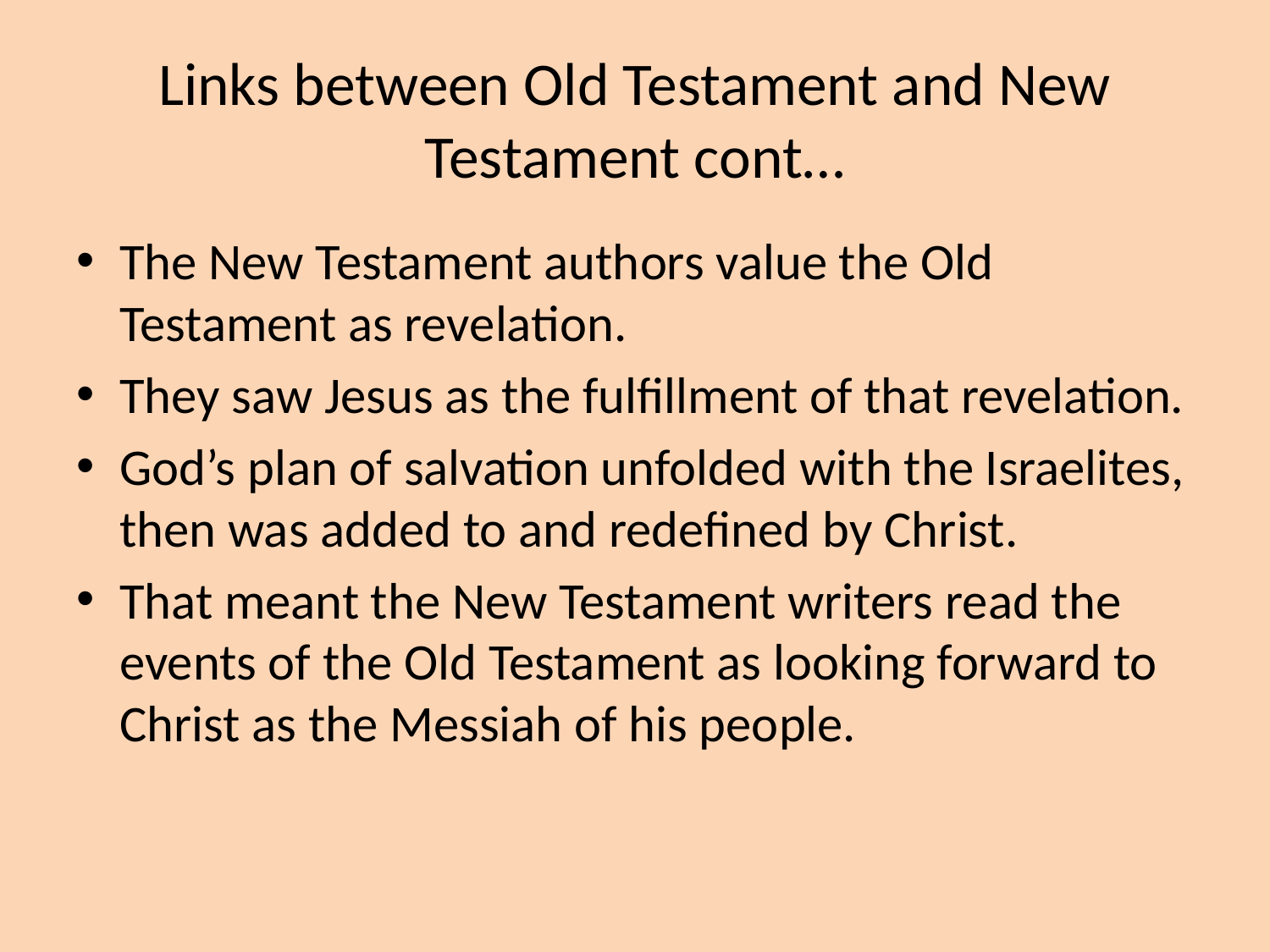

# Links between Old Testament and New Testament cont…
The New Testament authors value the Old Testament as revelation.
They saw Jesus as the fulfillment of that revelation.
God’s plan of salvation unfolded with the Israelites, then was added to and redefined by Christ.
That meant the New Testament writers read the events of the Old Testament as looking forward to Christ as the Messiah of his people.